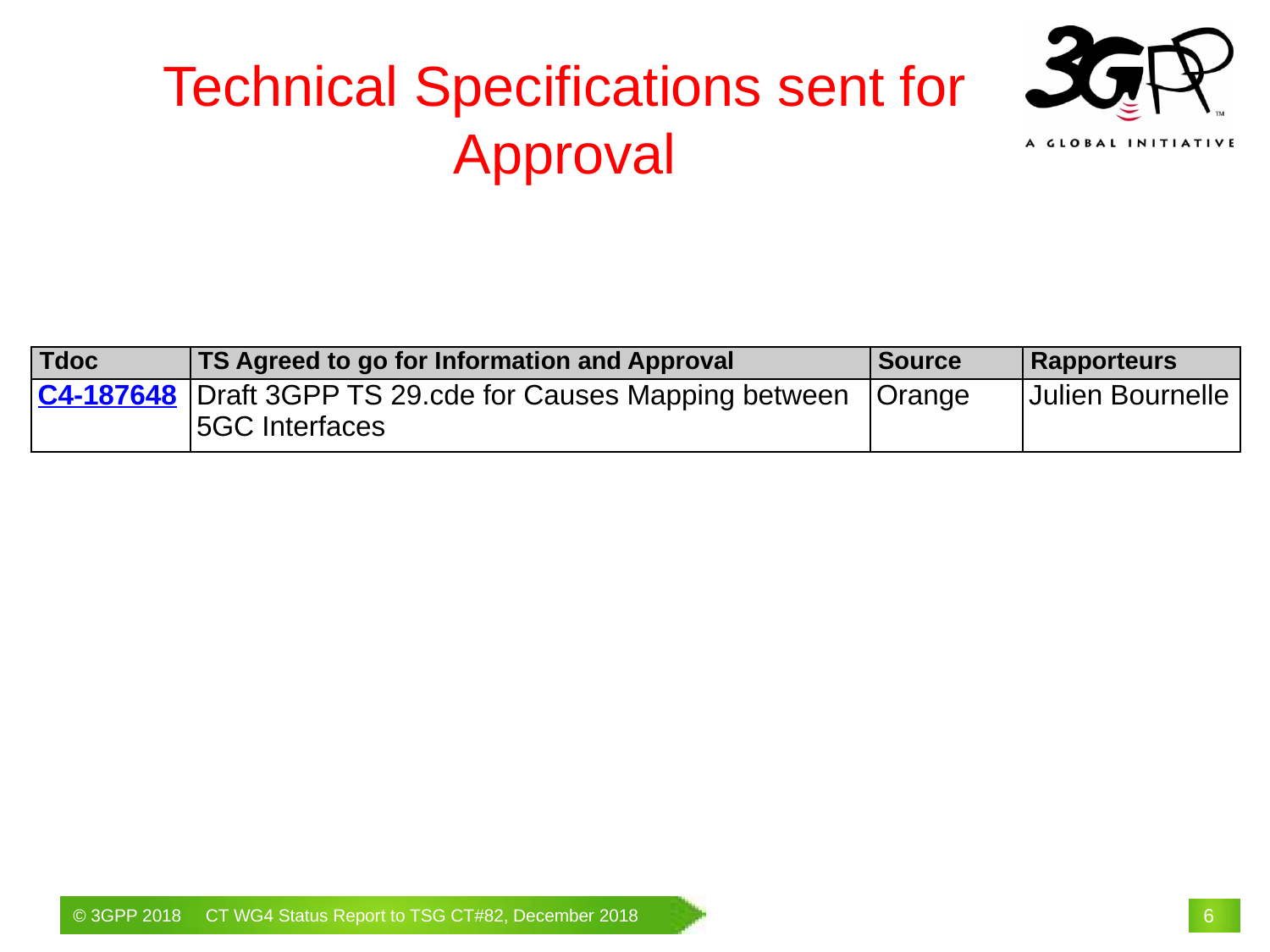

# Technical Specifications sent for Approval

| Tdoc | TS Agreed to go for Information and Approval | Source | Rapporteurs |
| --- | --- | --- | --- |
| C4-187648 | Draft 3GPP TS 29.cde for Causes Mapping between 5GC Interfaces | Orange | Julien Bournelle |